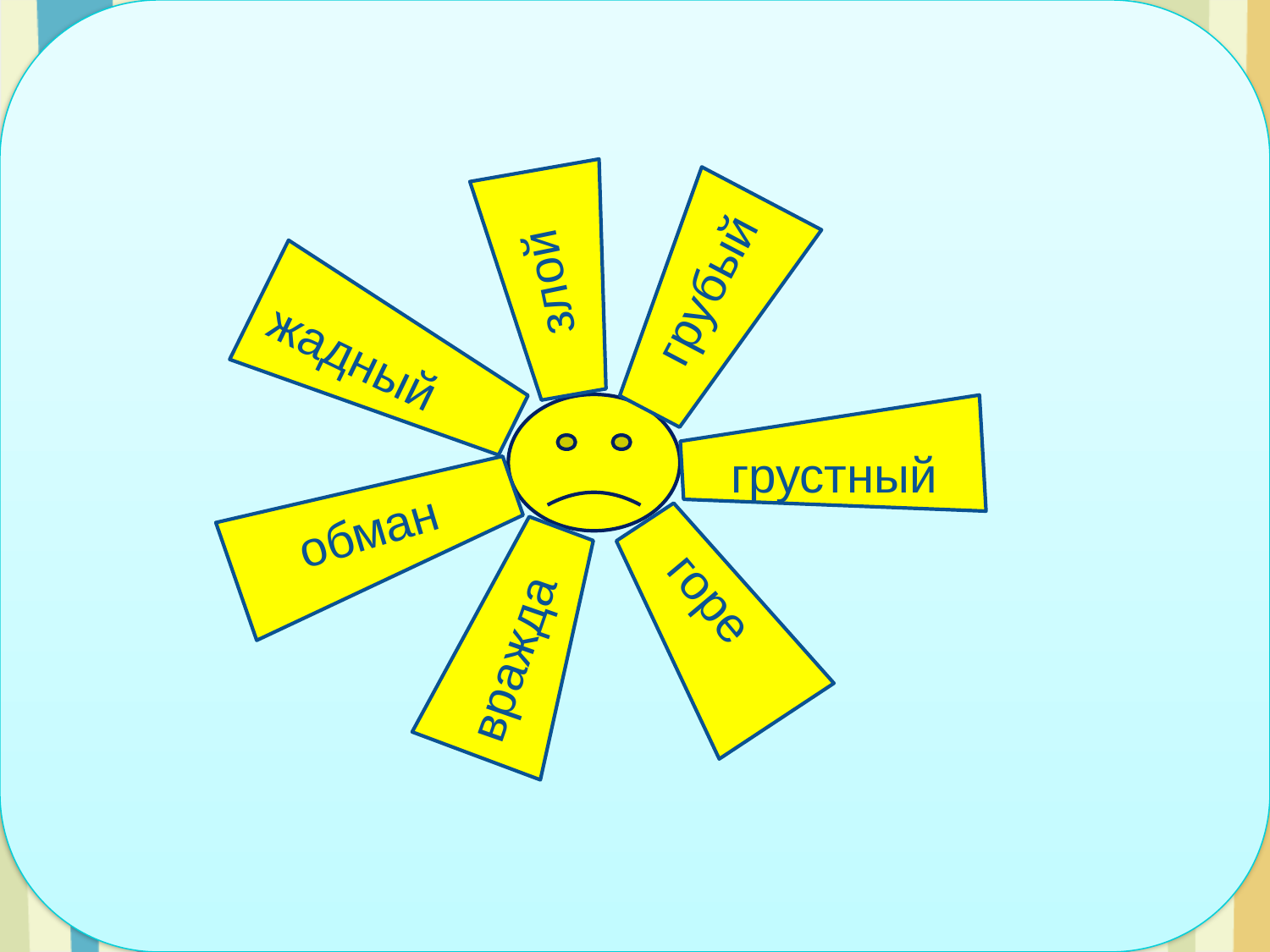

грубый
грубый

злой
грубый

жадный

грустный
обман

горе
вражда